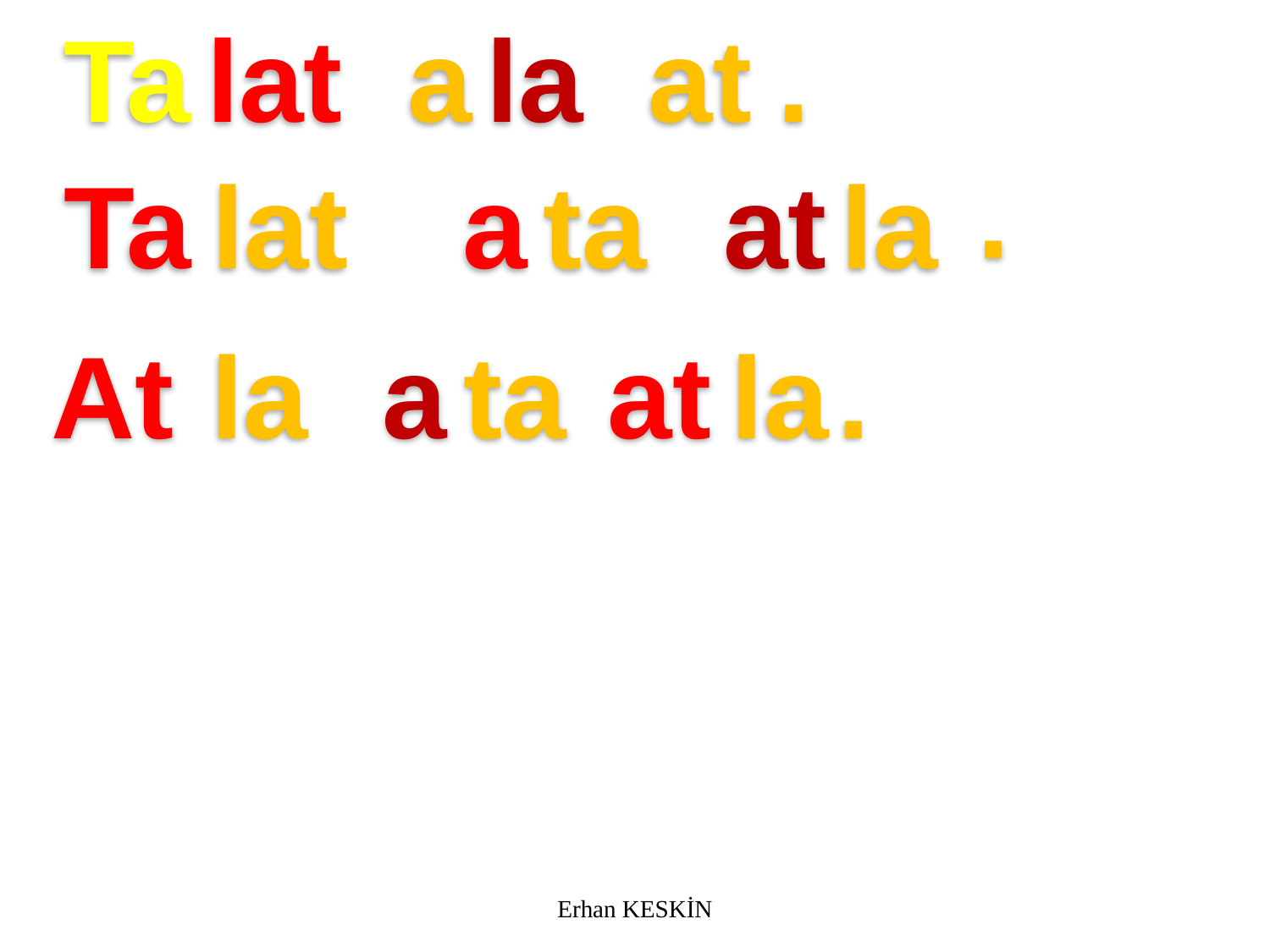

Ta
lat
a
la
at
.
.
Ta
lat
a
ta
at
la
At
la
a
ta
at
la
.
Erhan KESKİN